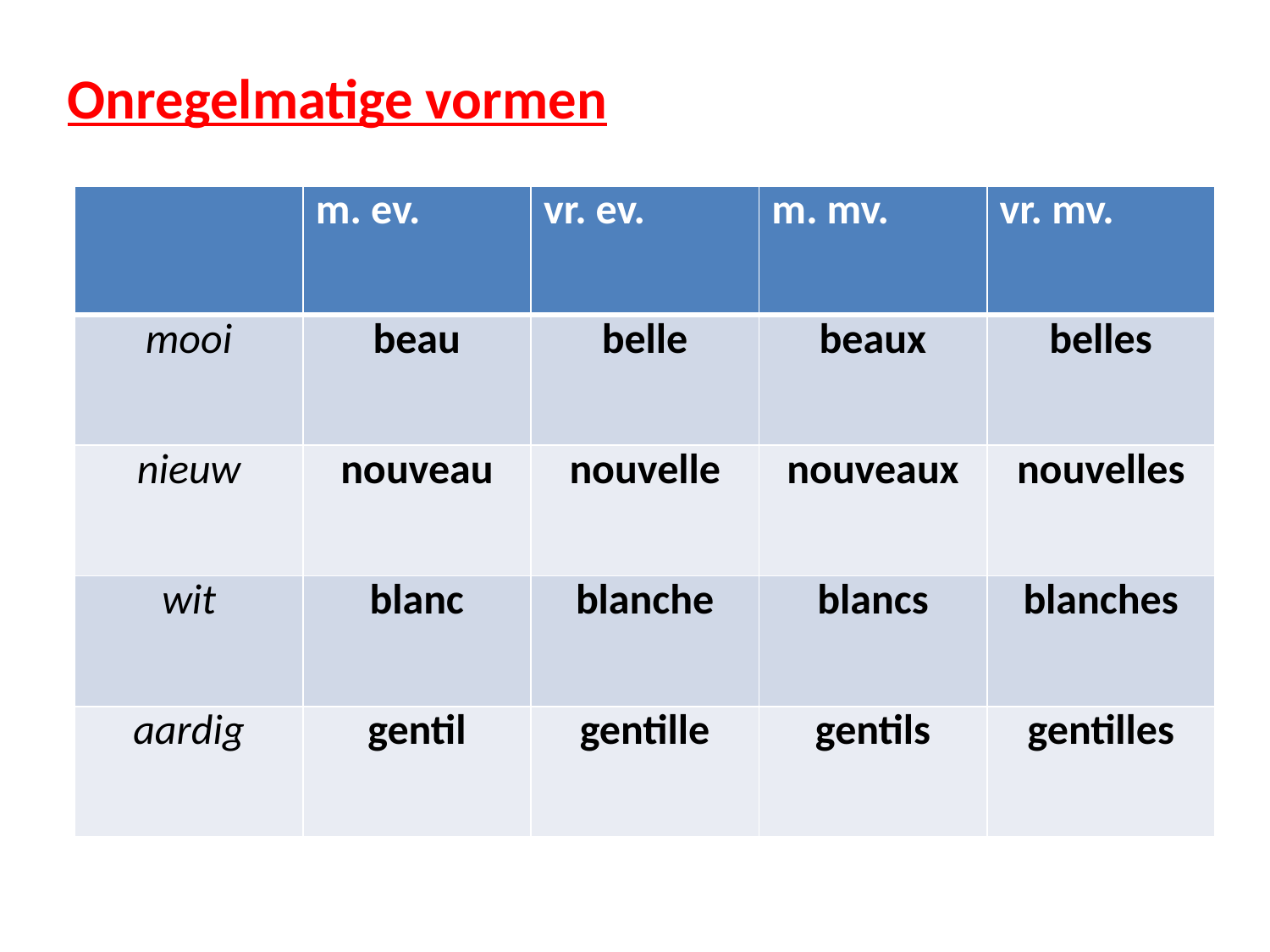

Onregelmatige vormen
|  | m. ev. | vr. ev. | m. mv. | vr. mv. |
| --- | --- | --- | --- | --- |
| mooi | beau | belle | beaux | belles |
| nieuw | nouveau | nouvelle | nouveaux | nouvelles |
| wit | blanc | blanche | blancs | blanches |
| aardig | gentil | gentille | gentils | gentilles |